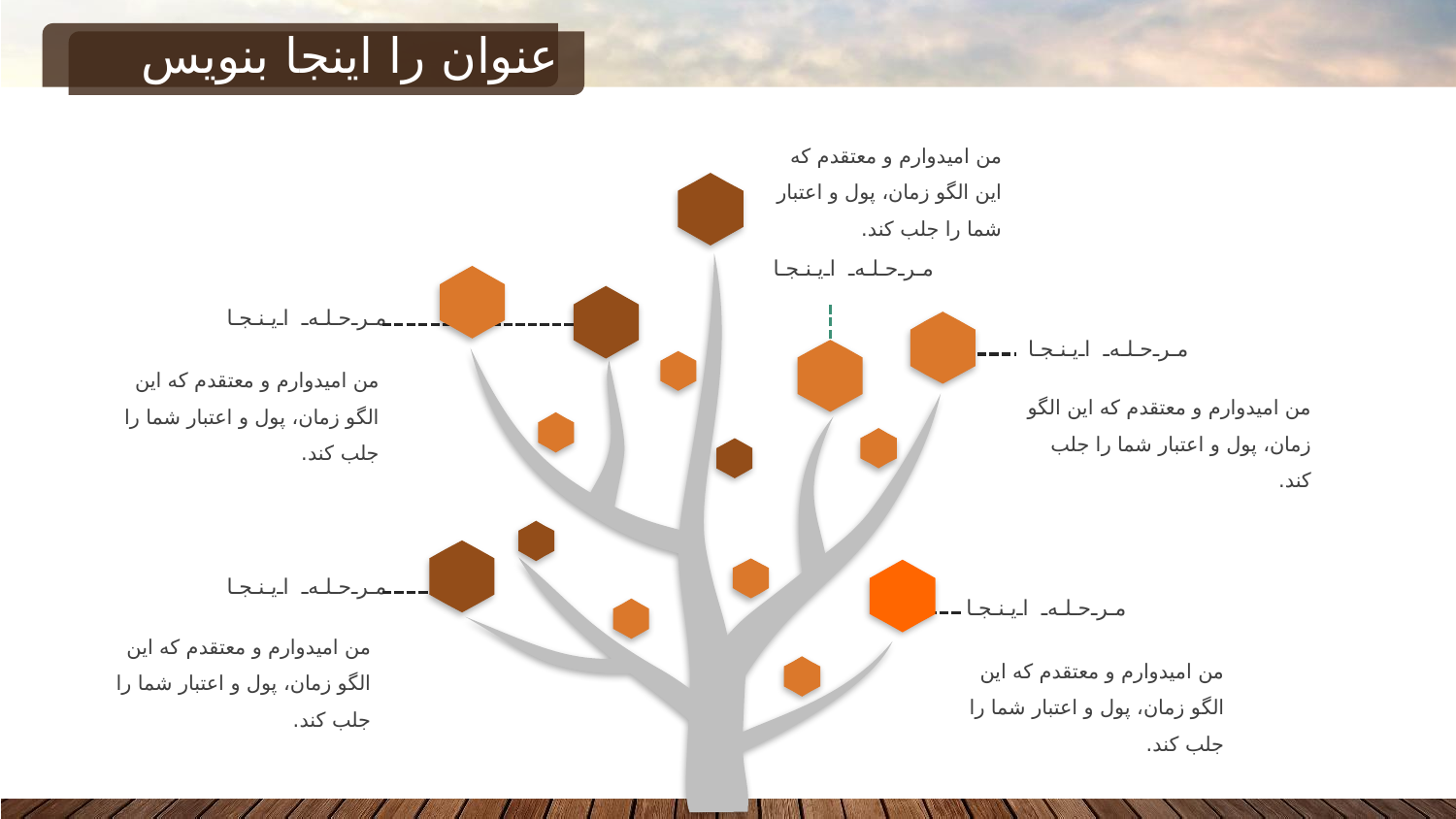

# عنوان را اینجا بنویس
من امیدوارم و معتقدم که این الگو زمان، پول و اعتبار شما را جلب کند.

مرحله اینجا
مرحله اینجا

مرحله اینجا

من امیدوارم و معتقدم که این الگو زمان، پول و اعتبار شما را جلب کند.

من امیدوارم و معتقدم که این الگو زمان، پول و اعتبار شما را جلب کند.
مرحله اینجا

مرحله اینجا

من امیدوارم و معتقدم که این الگو زمان، پول و اعتبار شما را جلب کند.
من امیدوارم و معتقدم که این الگو زمان، پول و اعتبار شما را جلب کند.